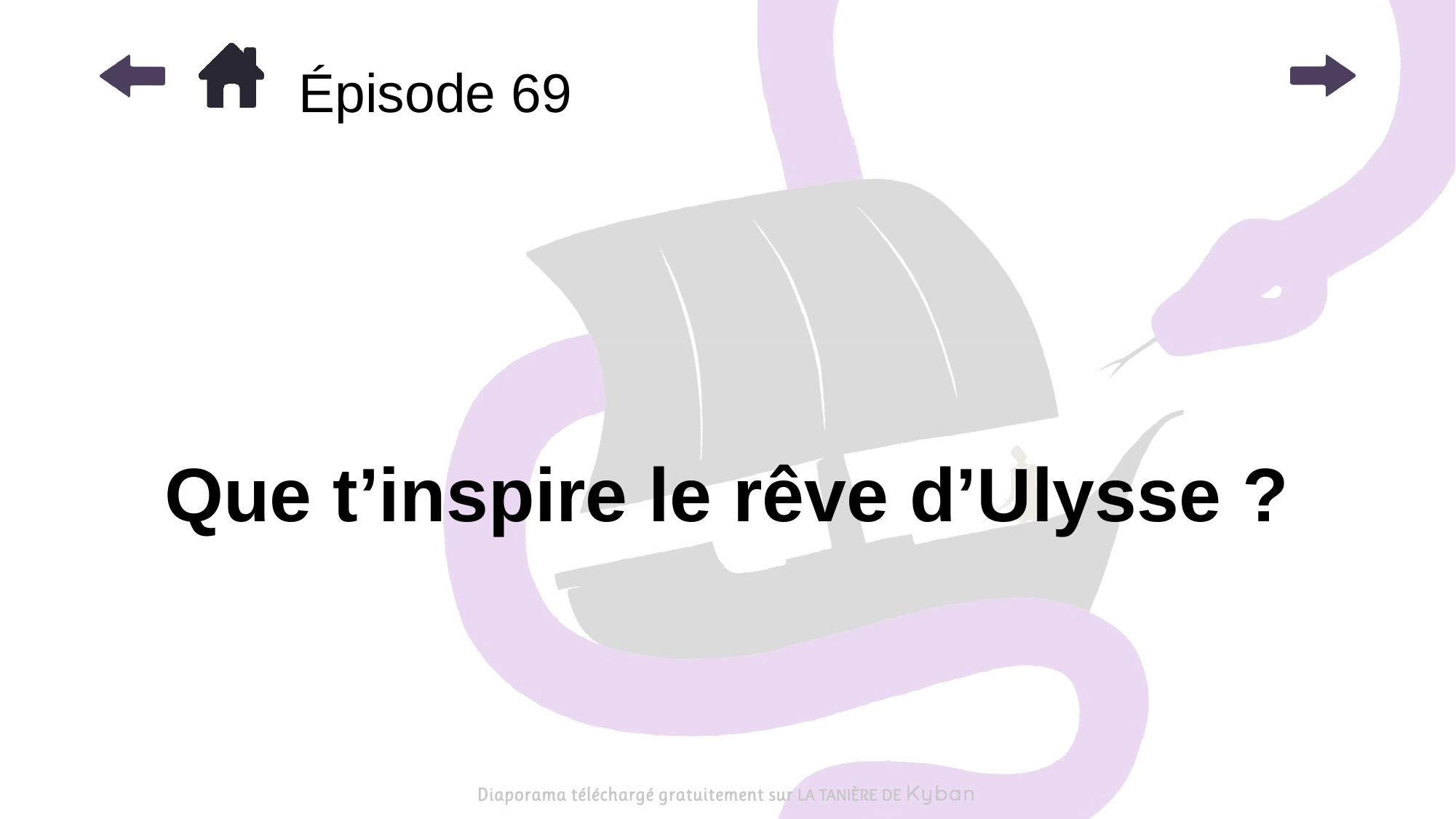

# Épisode 69
Que t’inspire le rêve d’Ulysse ?